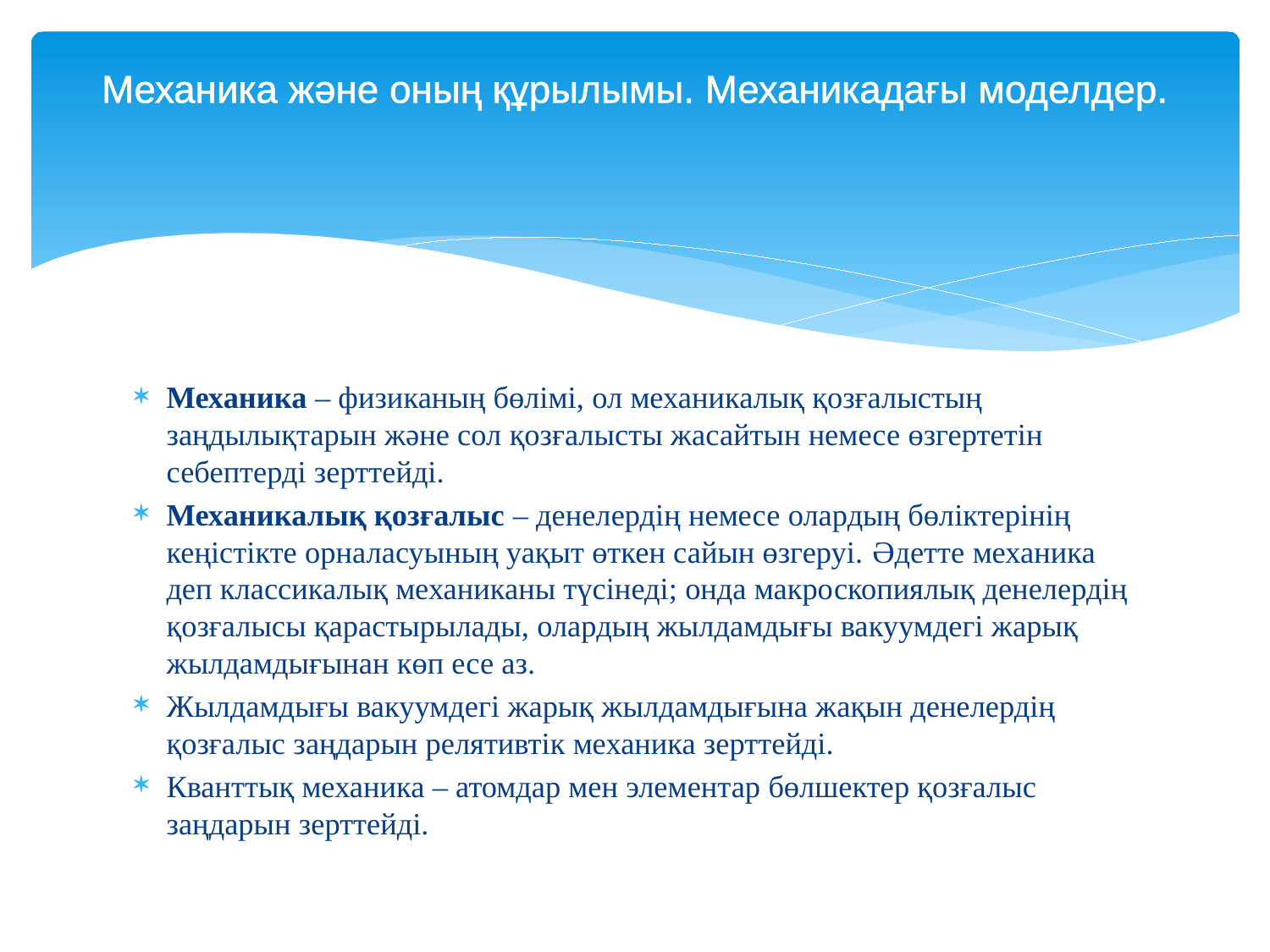

# Механика және оның құрылымы. Механикадағы моделдер.
Механика – физиканың бөлімі, ол механикалық қозғалыстың заңдылықтарын және сол қозғалысты жасайтын немесе өзгертетін себептерді зерттейді.
Механикалық қозғалыс – денелердің немесе олардың бөліктерінің кеңістікте орналасуының уақыт өткен сайын өзгеруі. Әдетте механика деп классикалық механиканы түсінеді; онда макроскопиялық денелердің қозғалысы қарастырылады, олардың жылдамдығы вакуумдегі жарық жылдамдығынан көп есе аз.
Жылдамдығы вакуумдегі жарық жылдамдығына жақын денелердің қозғалыс заңдарын релятивтік механика зерттейді.
Кванттық механика – атомдар мен элементар бөлшектер қозғалыс заңдарын зерттейді.